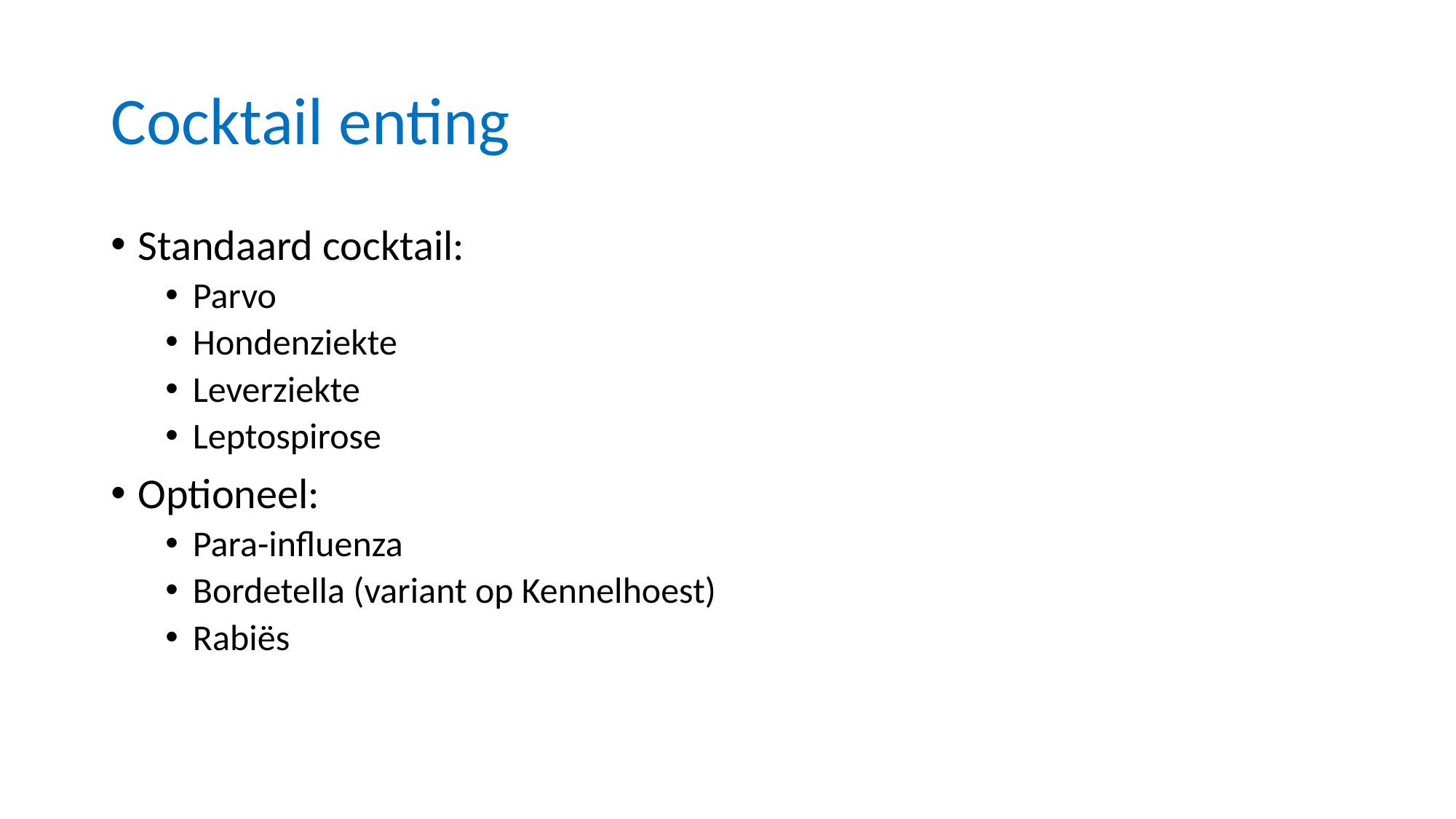

# Cocktail enting
Standaard cocktail:
Parvo
Hondenziekte
Leverziekte
Leptospirose
Optioneel:
Para-influenza
Bordetella (variant op Kennelhoest)
Rabiës